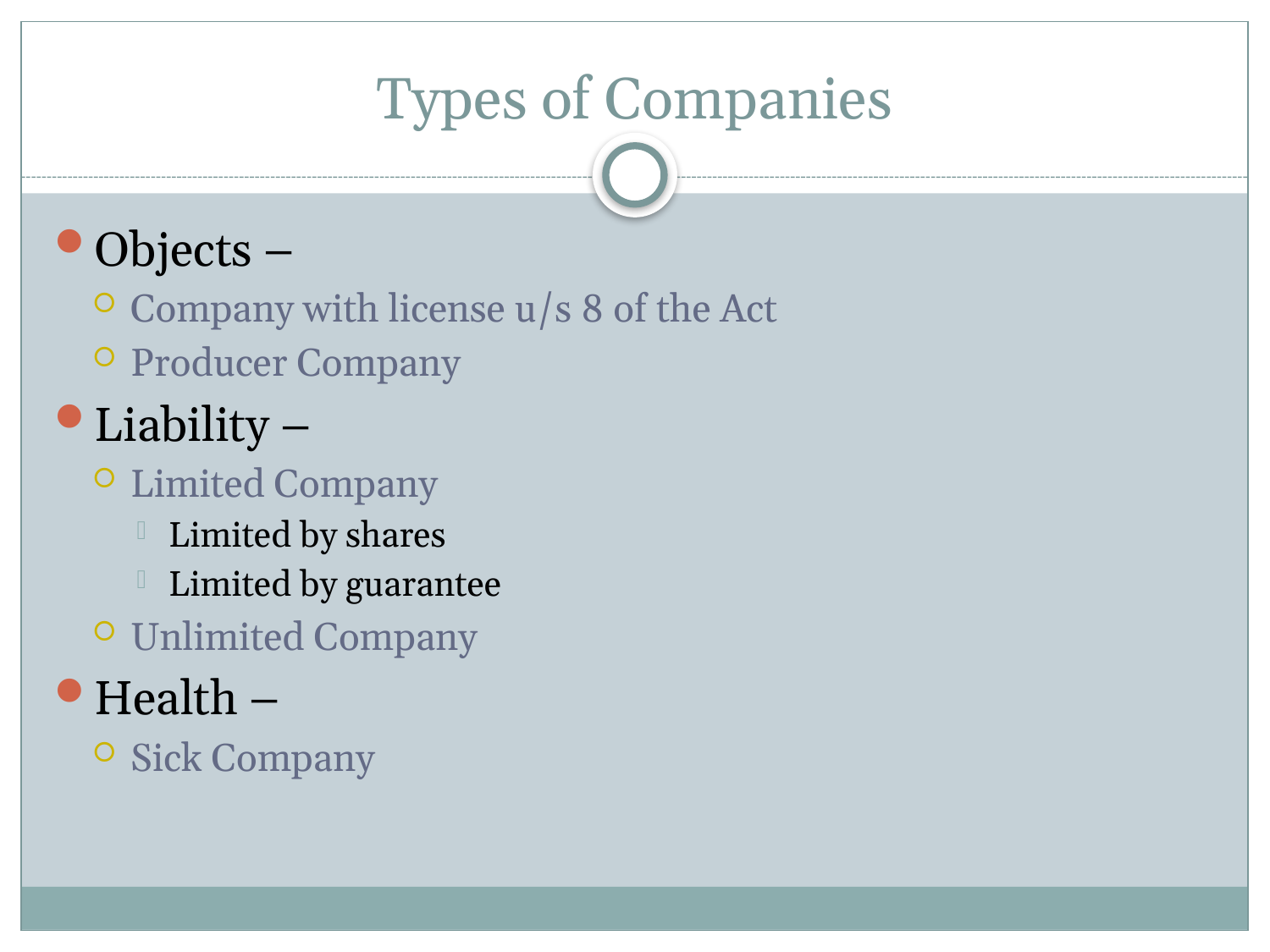

# Types of Companies
Objects –
Company with license u/s 8 of the Act
Producer Company
Liability –
Limited Company
Limited by shares
Limited by guarantee
Unlimited Company
Health –
Sick Company